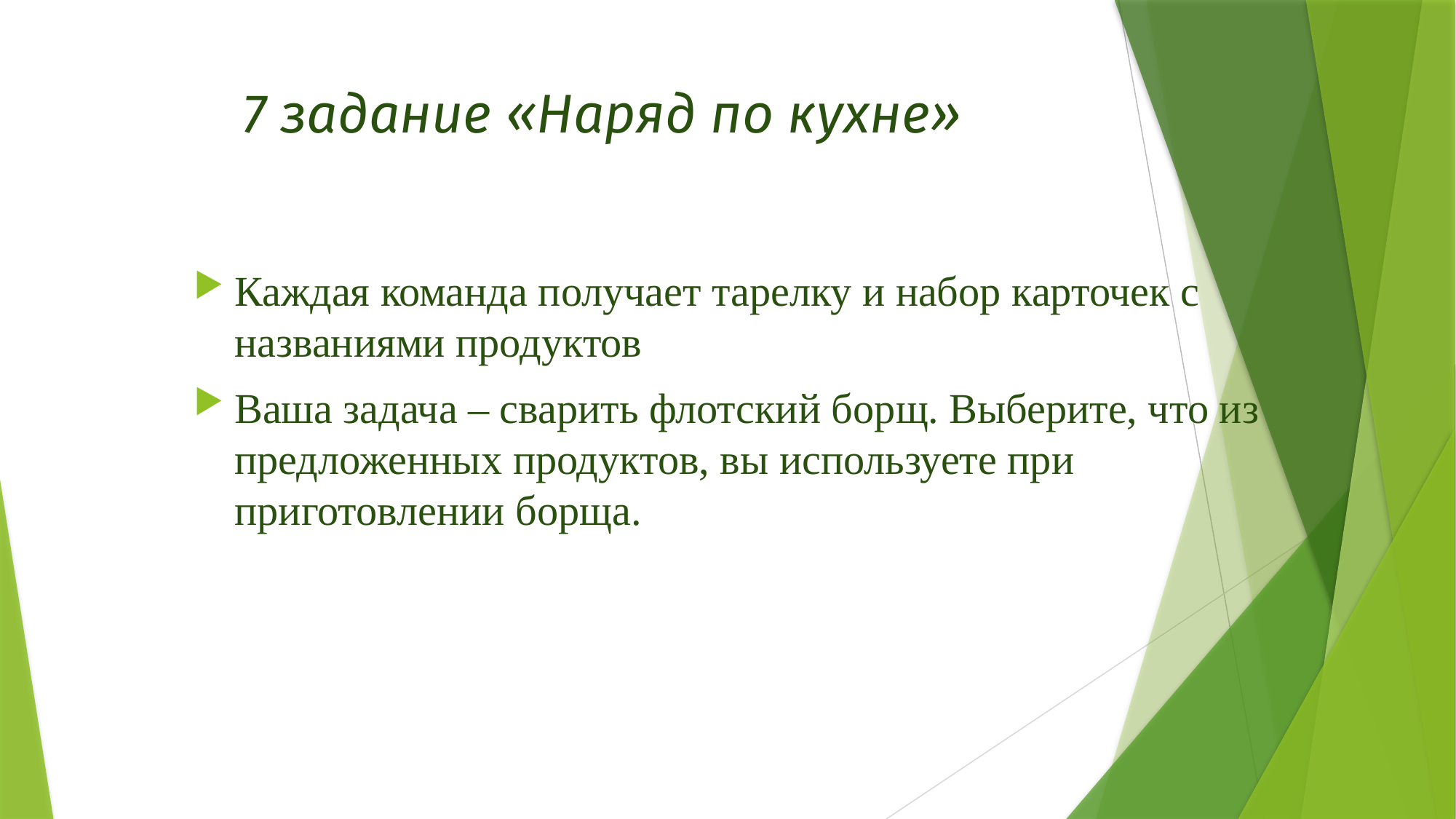

# 7 задание «Наряд по кухне»
Каждая команда получает тарелку и набор карточек с названиями продуктов
Ваша задача – сварить флотский борщ. Выберите, что из предложенных продуктов, вы используете при приготовлении борща.